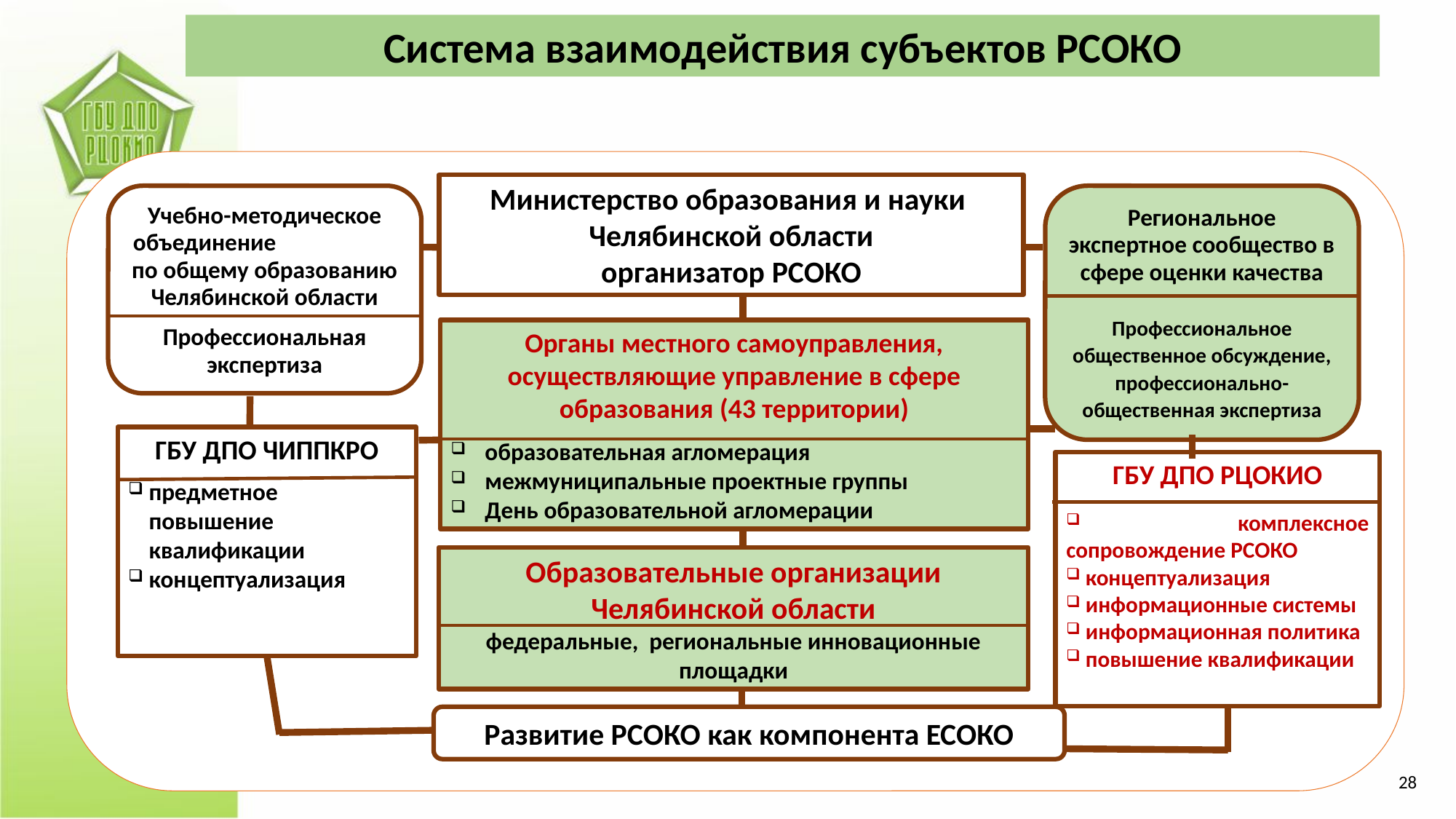

Система взаимодействия субъектов РСОКО

Министерство образования и науки
Челябинской области
организатор РСОКО
Учебно-методическое объединение                       по общему образованию Челябинской области

Профессиональная экспертиза
Региональное экспертное сообщество в сфере оценки качества

Профессиональное общественное обсуждение, профессионально-общественная экспертиза
Органы местного самоуправления, осуществляющие управление в сфере образования (43 территории)

образовательная агломерация
межмуниципальные проектные группы
День образовательной агломерации
ГБУ ДПО ЧИППКРО

предметное повышение квалификации
концептуализация

ГБУ ДПО РЦОКИО

 комплексное сопровождение РСОКО
 концептуализация
 информационные системы
 информационная политика
 повышение квалификации

Образовательные организации Челябинской области
федеральные,  региональные инновационные площадки
Развитие РСОКО как компонента ЕСОКО
28